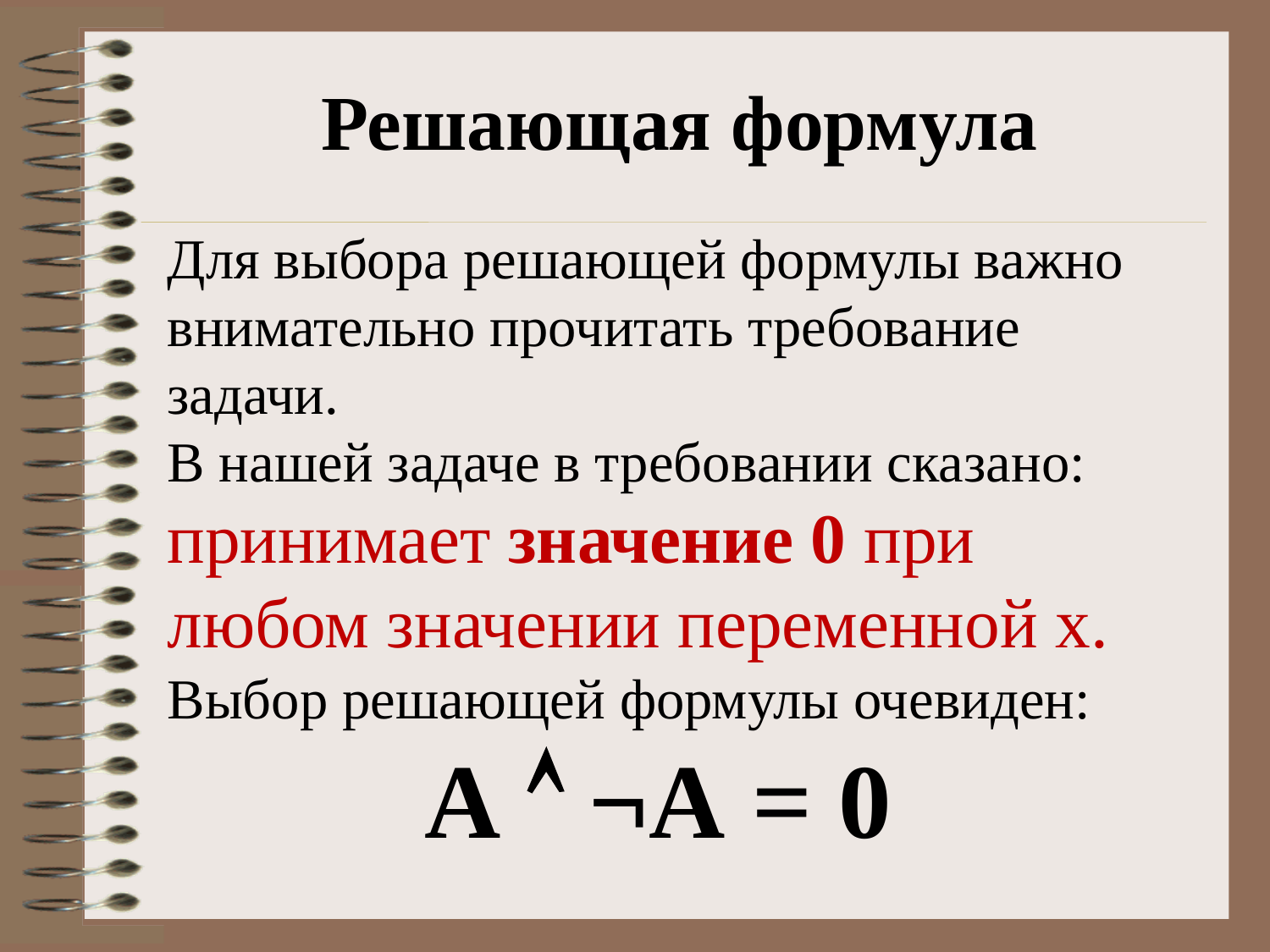

Решающая формула
Для выбора решающей формулы важно внимательно прочитать требование задачи.
В нашей задаче в требовании сказано:
принимает значение 0 при любом значении переменной х.
Выбор решающей формулы очевиден:
А ∧ ¬А = 0